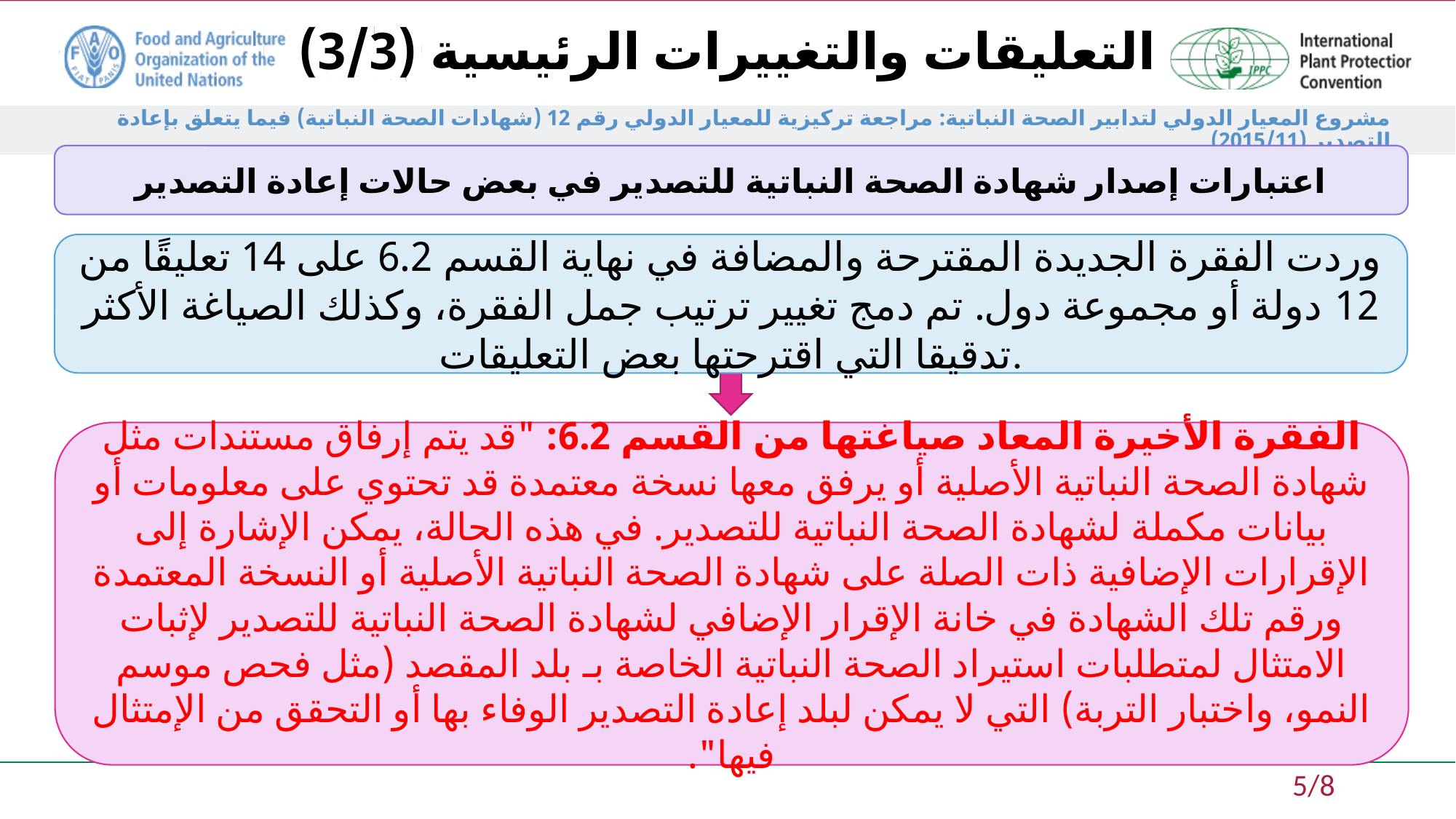

التعليقات والتغييرات الرئيسية (3/3)
اعتبارات إصدار شهادة الصحة النباتية للتصدير في بعض حالات إعادة التصدير
وردت الفقرة الجديدة المقترحة والمضافة في نهاية القسم 6.2 على 14 تعليقًا من 12 دولة أو مجموعة دول. تم دمج تغيير ترتيب جمل الفقرة، وكذلك الصياغة الأكثر تدقيقا التي اقترحتها بعض التعليقات.

الفقرة الأخيرة المعاد صياغتها من القسم 6.2: "قد يتم إرفاق مستندات مثل شهادة الصحة النباتية الأصلية أو يرفق معها نسخة معتمدة قد تحتوي على معلومات أو بيانات مكملة لشهادة الصحة النباتية للتصدير. في هذه الحالة، يمكن الإشارة إلى الإقرارات الإضافية ذات الصلة على شهادة الصحة النباتية الأصلية أو النسخة المعتمدة ورقم تلك الشهادة في خانة الإقرار الإضافي لشهادة الصحة النباتية للتصدير لإثبات الامتثال لمتطلبات استيراد الصحة النباتية الخاصة بـ بلد المقصد (مثل فحص موسم النمو، واختبار التربة) التي لا يمكن لبلد إعادة التصدير الوفاء بها أو التحقق من الإمتثال فيها".